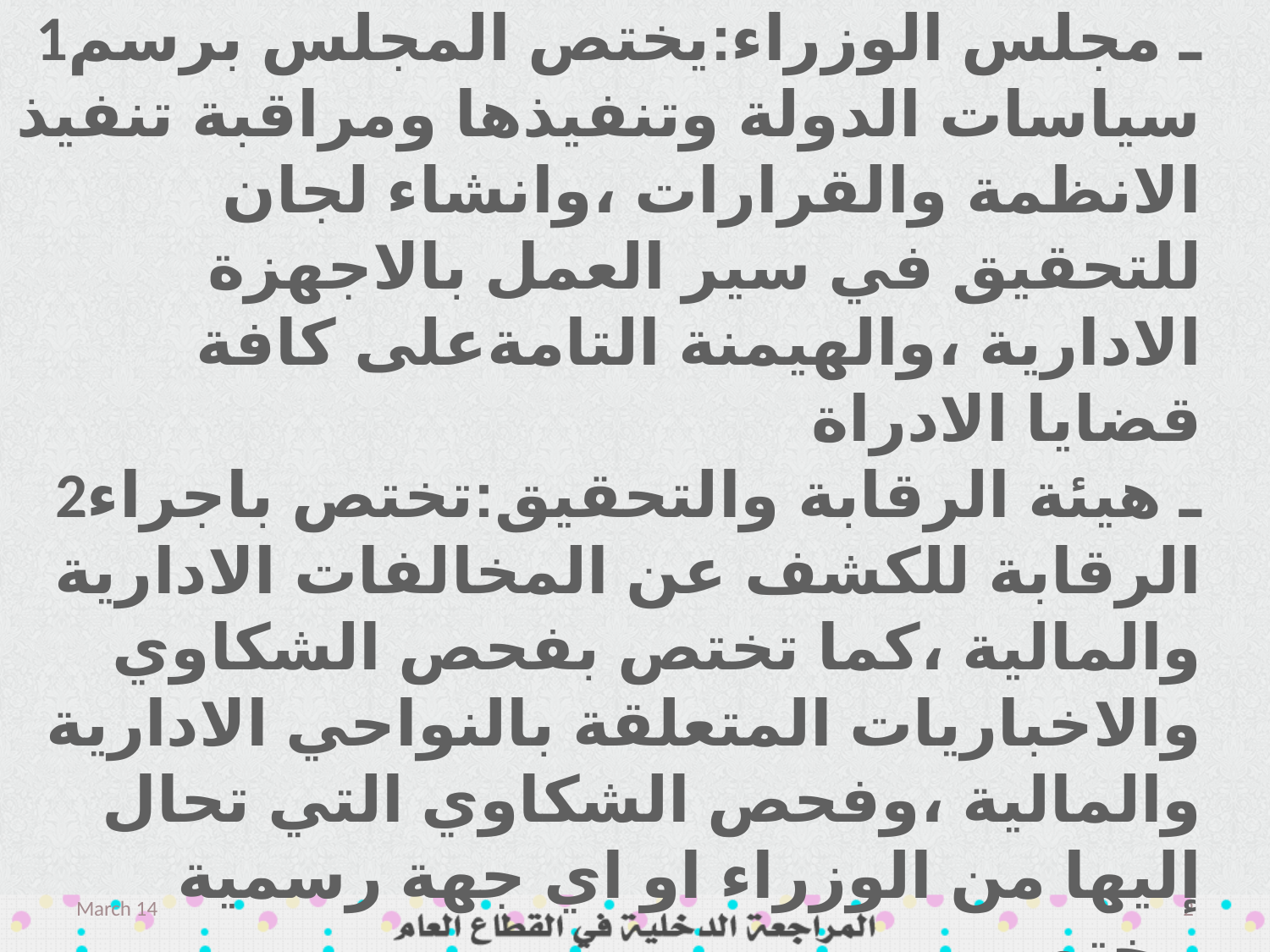

1ـ مجلس الوزراء:يختص المجلس برسم سياسات الدولة وتنفيذها ومراقبة تنفيذ الانظمة والقرارات ،وانشاء لجان للتحقيق في سير العمل بالاجهزة الادارية ،والهيمنة التامةعلى كافة قضايا الادراة
2ـ هيئة الرقابة والتحقيق:تختص باجراء الرقابة للكشف عن المخالفات الادارية والمالية ،كما تختص بفحص الشكاوي والاخباريات المتعلقة بالنواحي الادارية والمالية ،وفحص الشكاوي التي تحال إليها من الوزراء او اي جهة رسمية مختصة
March 14
2